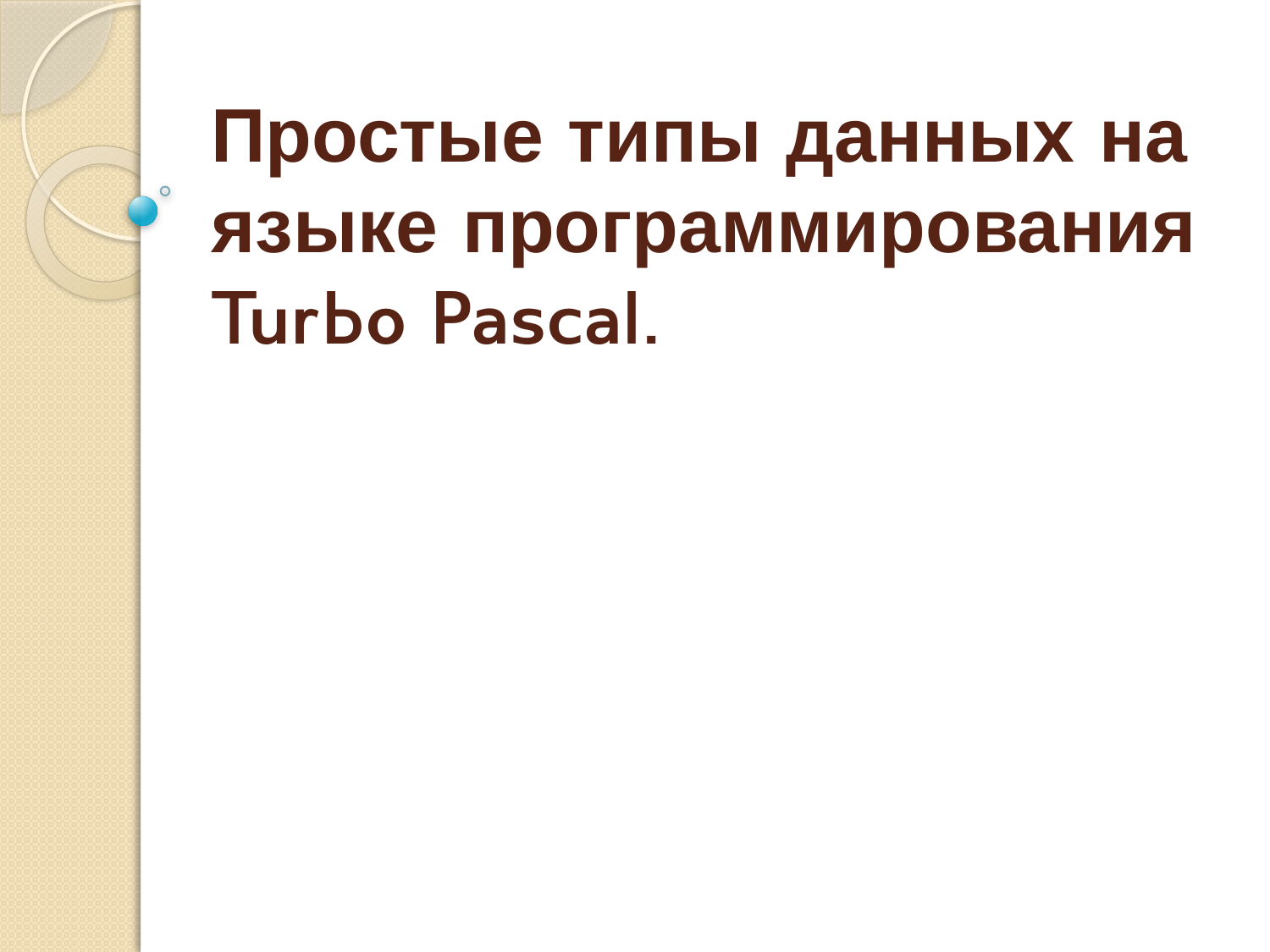

# Простые типы данных на языке программирования Turbo Pascal.